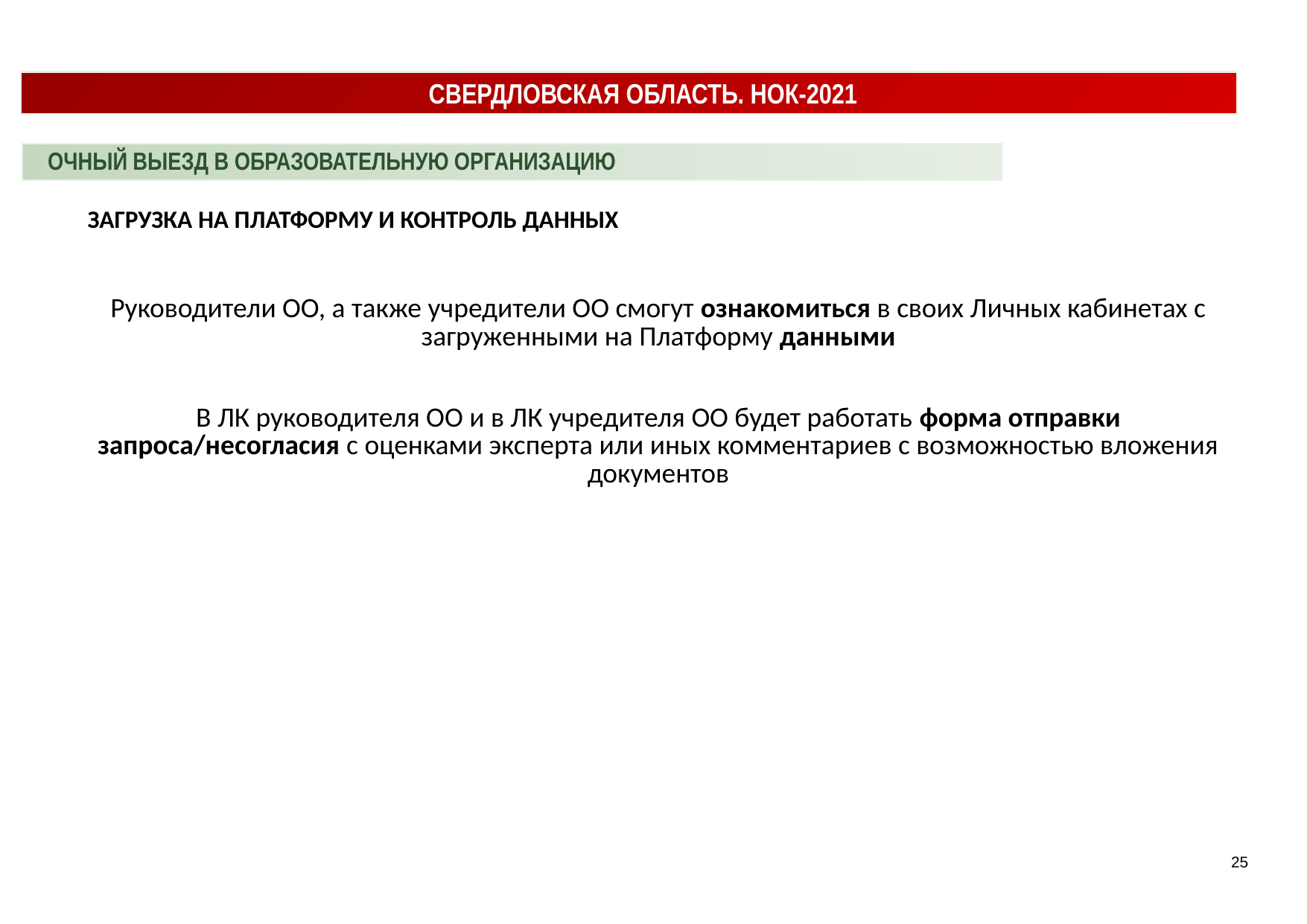

СВЕРДЛОВСКАЯ ОБЛАСТЬ. НОК-2021

ОЧНЫЙ ВЫЕЗД В ОБРАЗОВАТЕЛЬНУЮ ОРГАНИЗАЦИЮ
| ЗАГРУЗКА НА ПЛАТФОРМУ И КОНТРОЛЬ ДАННЫХ Руководители ОО, а также учредители ОО смогут ознакомиться в своих Личных кабинетах с загруженными на Платформу данными В ЛК руководителя ОО и в ЛК учредителя ОО будет работать форма отправки запроса/несогласия с оценками эксперта или иных комментариев с возможностью вложения документов |
| --- |
25